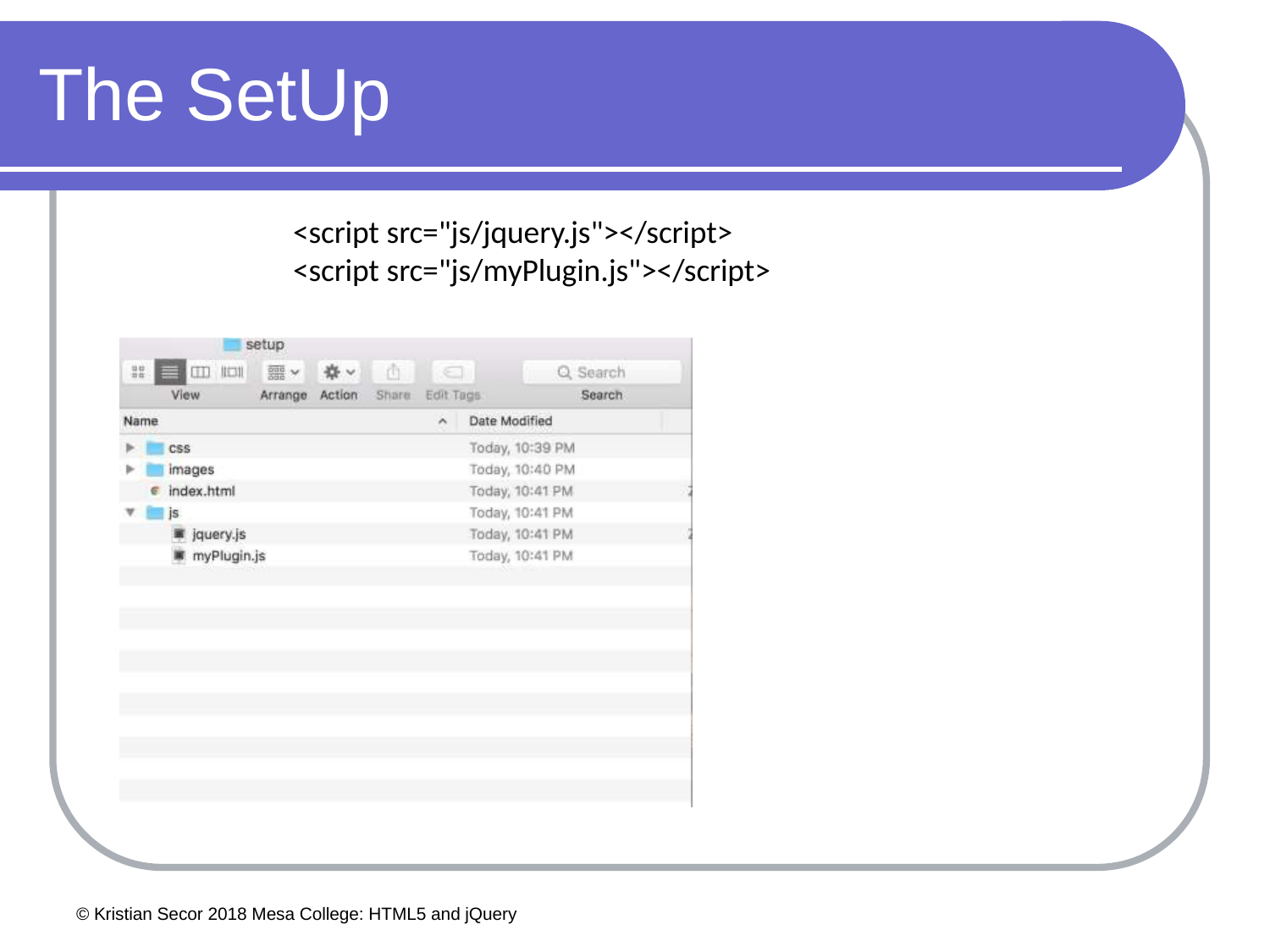

# The SetUp
<script src="js/jquery.js"></script>
<script src="js/myPlugin.js"></script>

© Kristian Secor 2018 Mesa College: HTML5 and jQuery